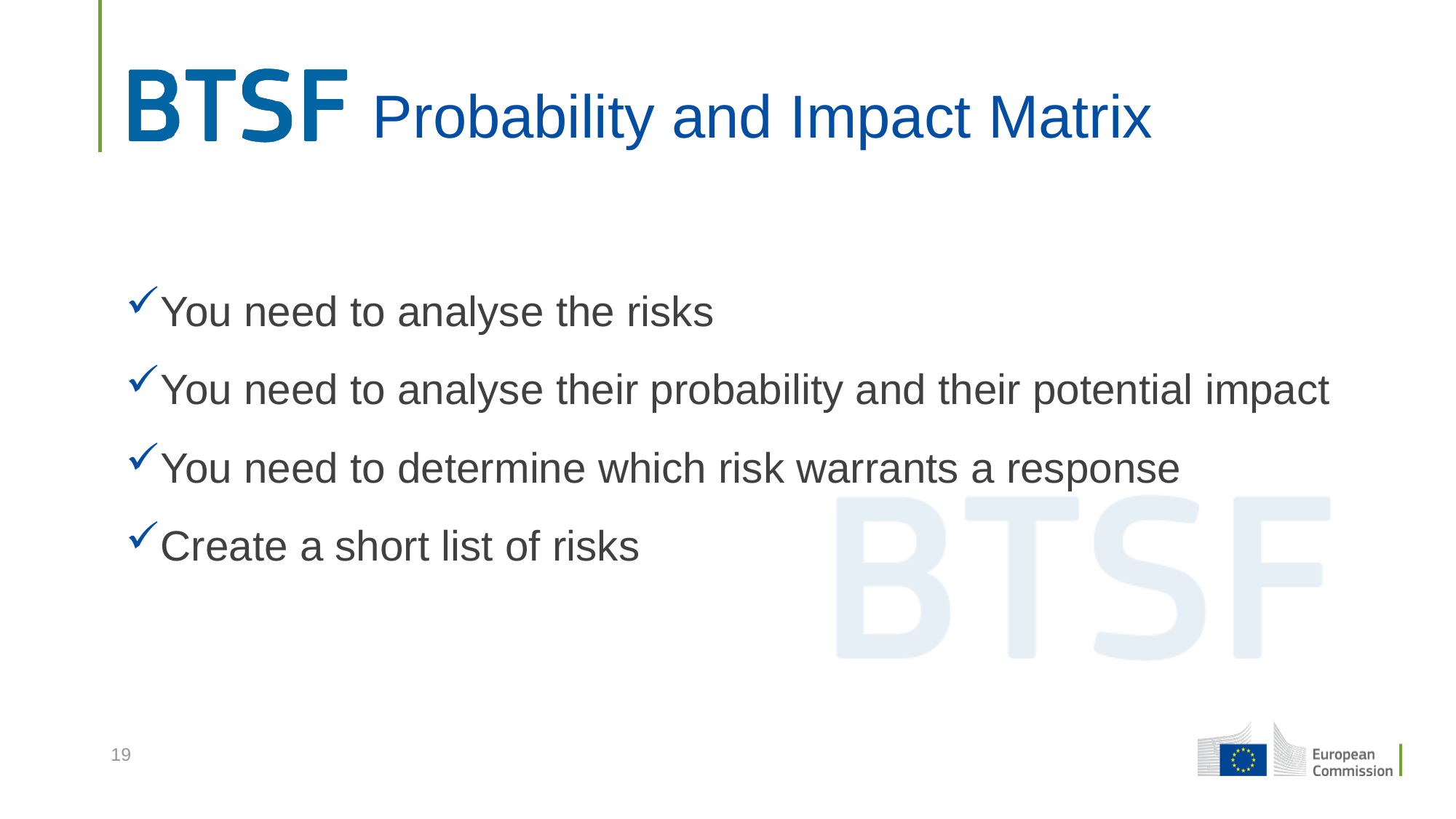

# Probability and Impact Matrix
You need to analyse the risks
You need to analyse their probability and their potential impact
You need to determine which risk warrants a response
Create a short list of risks
19